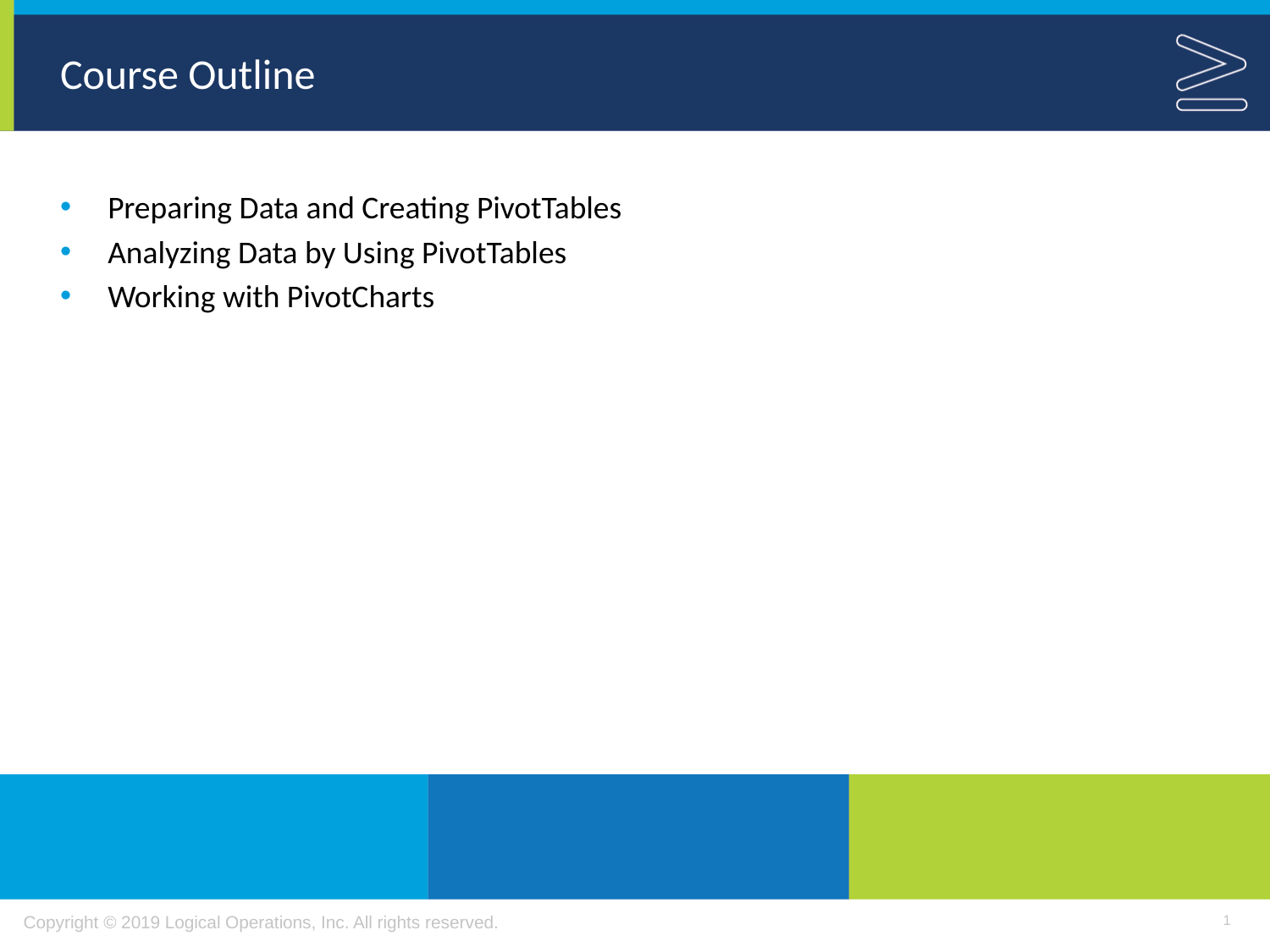

# Course Outline
Preparing Data and Creating PivotTables
Analyzing Data by Using PivotTables
Working with PivotCharts
1